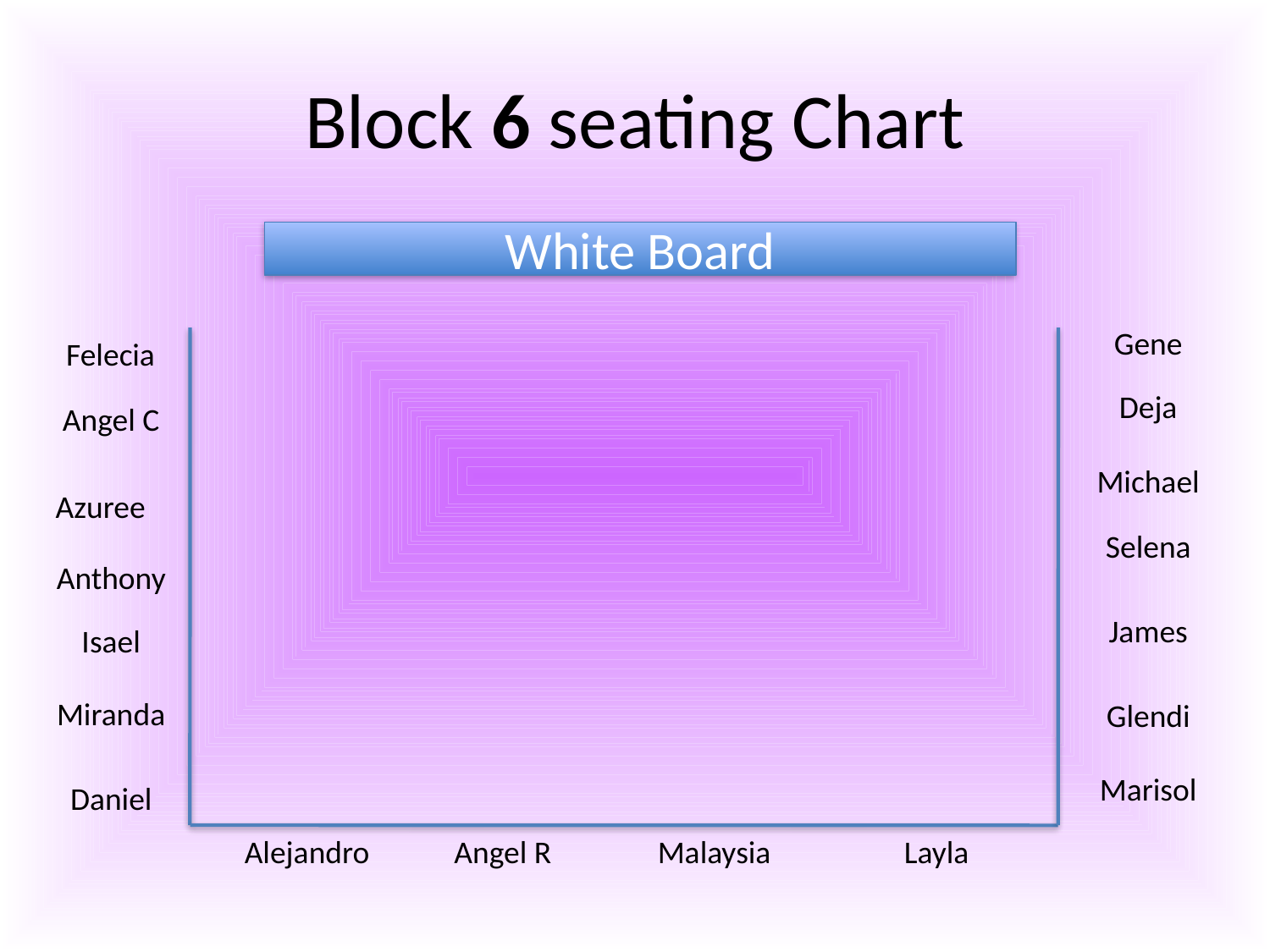

# Block 6 seating Chart
White Board
Gene
Felecia
Deja
Angel C
Michael
Azuree
Selena
Anthony
James
Isael
Miranda
Glendi
Marisol
Daniel
Alejandro
Angel R
Malaysia
Layla